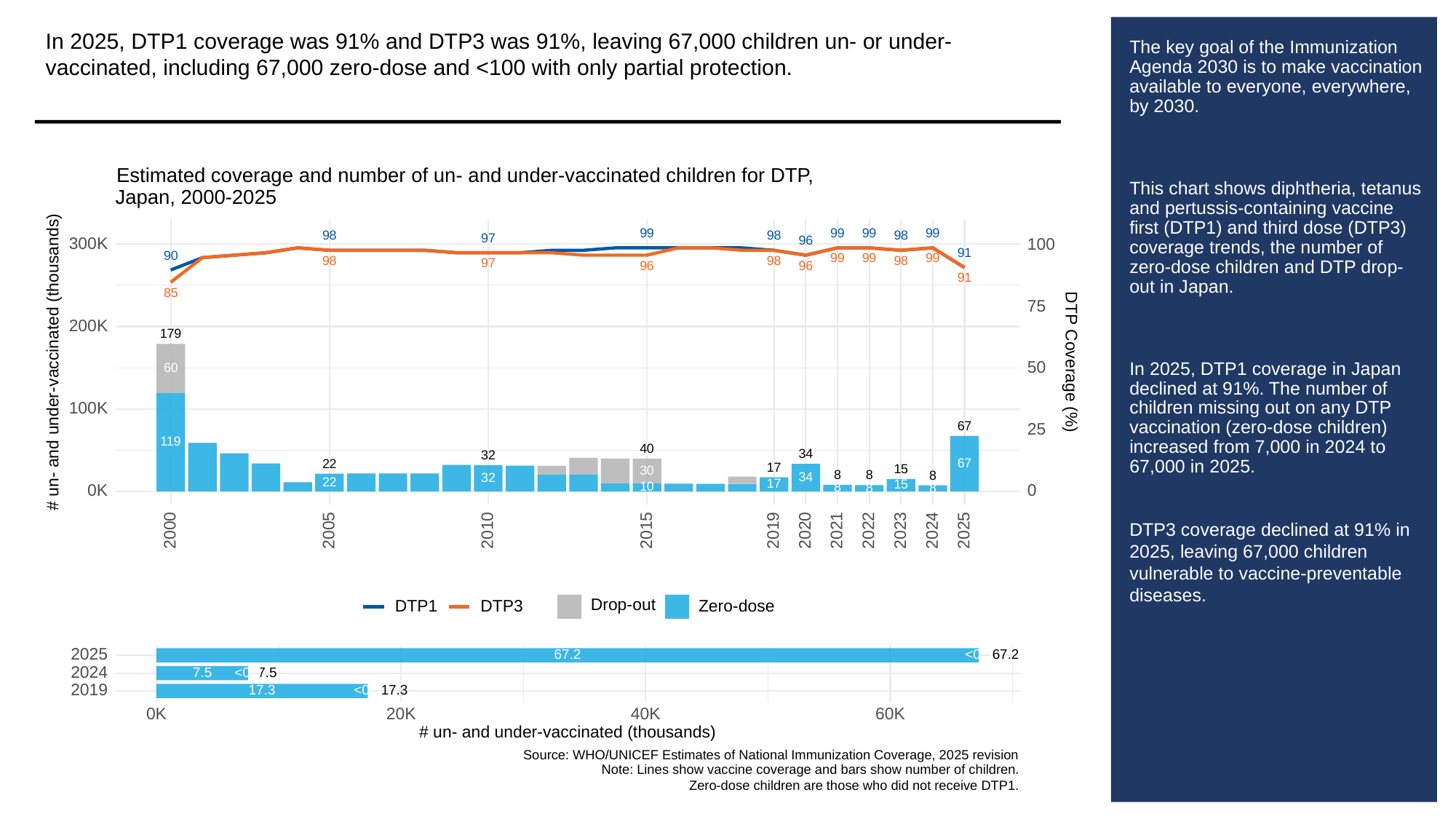

In 2025, DTP1 coverage was 91% and DTP3 was 91%, leaving 67,000 children un- or under-vaccinated, including 67,000 zero-dose and <100 with only partial protection.
# The key goal of the Immunization Agenda 2030 is to make vaccination available to everyone, everywhere, by 2030.

This chart shows diphtheria, tetanus and pertussis-containing vaccine first (DTP1) and third dose (DTP3) coverage trends, the number of zero-dose children and DTP drop-out in Japan.

In 2025, DTP1 coverage in Japan declined at 91%. The number of children missing out on any DTP vaccination (zero-dose children) increased from 7,000 in 2024 to 67,000 in 2025.

DTP3 coverage declined at 91% in 2025, leaving 67,000 children vulnerable to vaccine-preventable diseases.

Estimated coverage and number of un- and under-vaccinated children for DTP,
Japan, 2000-2025

99
99
99
99
98
98
98
97
96
300K
100

91
90
99
99
99
98
98
98
97
96
96
91

85
75
200K

179

# un- and under-vaccinated (thousands)
DTP Coverage (%)
50
60

100K

67
25

119

40
34

32

67
22
17

15

30
8
8
8
34
32

22

17
15

10

8
8

8

0K
0

2023
2000
2005
2010
2015
2019
2020
2021
2022
2024
2025

Drop-out
DTP3
Zero-dose
DTP1

2025
67.2
<0.5
67.2

2024
<0.5
7.5
7.5

2019
17.3
17.3
<0.5

0K
20K
40K
60K
# un- and under-vaccinated (thousands)
Source: WHO/UNICEF Estimates of National Immunization Coverage, 2025 revision
Note: Lines show vaccine coverage and bars show number of children.
Zero-dose children are those who did not receive DTP1.